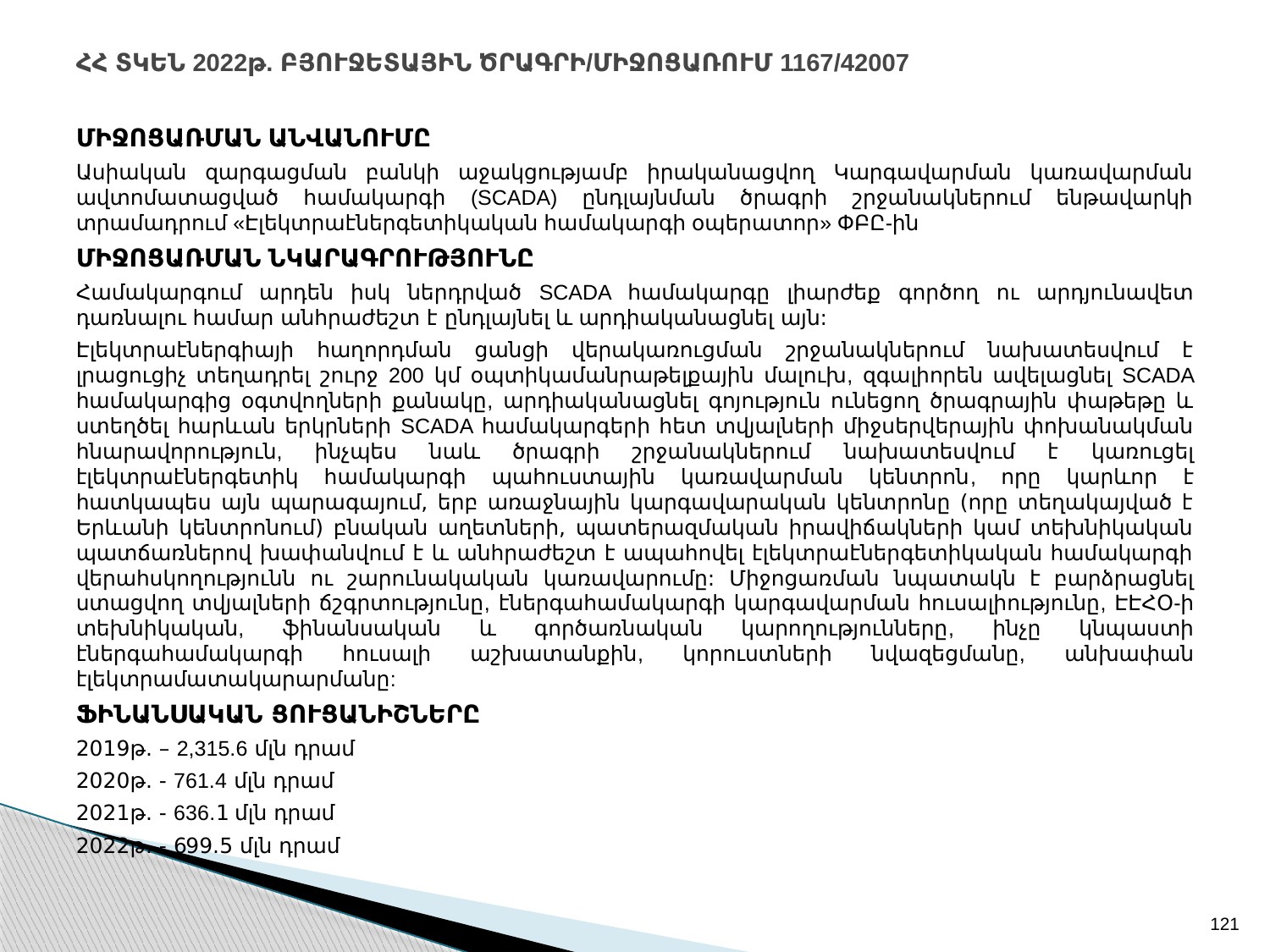

# ՀՀ ՏԿԵՆ 2022թ. ԲՅՈՒՋԵՏԱՅԻՆ ԾՐԱԳՐԻ/ՄԻՋՈՑԱՌՈՒՄ 1167/42007
ՄԻՋՈՑԱՌՄԱՆ ԱՆՎԱՆՈՒՄԸ
Ասիական զարգացման բանկի աջակցությամբ իրականացվող Կարգավարման կառավարման ավտոմատացված համակարգի (SCADA) ընդլայնման ծրագրի շրջանակներում ենթավարկի տրամադրում «Էլեկտրաէներգետիկական համակարգի օպերատոր» ՓԲԸ-ին
ՄԻՋՈՑԱՌՄԱՆ ՆԿԱՐԱԳՐՈՒԹՅՈՒՆԸ
Համակարգում արդեն իսկ ներդրված SCADA համակարգը լիարժեք գործող ու արդյունավետ դառնալու համար անհրաժեշտ է ընդլայնել և արդիականացնել այն:
Էլեկտրաէներգիայի հաղորդման ցանցի վերակառուցման շրջանակներում նախատեսվում է լրացուցիչ տեղադրել շուրջ 200 կմ օպտիկամանրաթելքային մալուխ, զգալիորեն ավելացնել SCADA համակարգից օգտվողների քանակը, արդիականացնել գոյություն ունեցող ծրագրային փաթեթը և ստեղծել հարևան երկրների SCADA համակարգերի հետ տվյալների միջսերվերային փոխանակման հնարավորություն, ինչպես նաև ծրագրի շրջանակներում նախատեսվում է կառուցել էլեկտրաէներգետիկ համակարգի պահուստային կառավարման կենտրոն, որը կարևոր է հատկապես այն պարագայում, երբ առաջնային կարգավարական կենտրոնը (որը տեղակայված է Երևանի կենտրոնում) բնական աղետների, պատերազմական իրավիճակների կամ տեխնիկական պատճառներով խափանվում է և անհրաժեշտ է ապահովել էլեկտրաէներգետիկական համակարգի վերահսկողությունն ու շարունակական կառավարումը: Միջոցառման նպատակն է բարձրացնել ստացվող տվյալների ճշգրտությունը, էներգահամակարգի կարգավարման հուսալիությունը, ԷԷՀՕ-ի տեխնիկական, ֆինանսական և գործառնական կարողությունները, ինչը կնպաստի էներգահամակարգի հուսալի աշխատանքին, կորուստների նվազեցմանը, անխափան էլեկտրամատակարարմանը:
ՖԻՆԱՆՍԱԿԱՆ ՑՈՒՑԱՆԻՇՆԵՐԸ
2019թ. – 2,315.6 մլն դրամ
2020թ. - 761.4 մլն դրամ
2021թ. - 636.1 մլն դրամ
2022թ. - 699.5 մլն դրամ

121